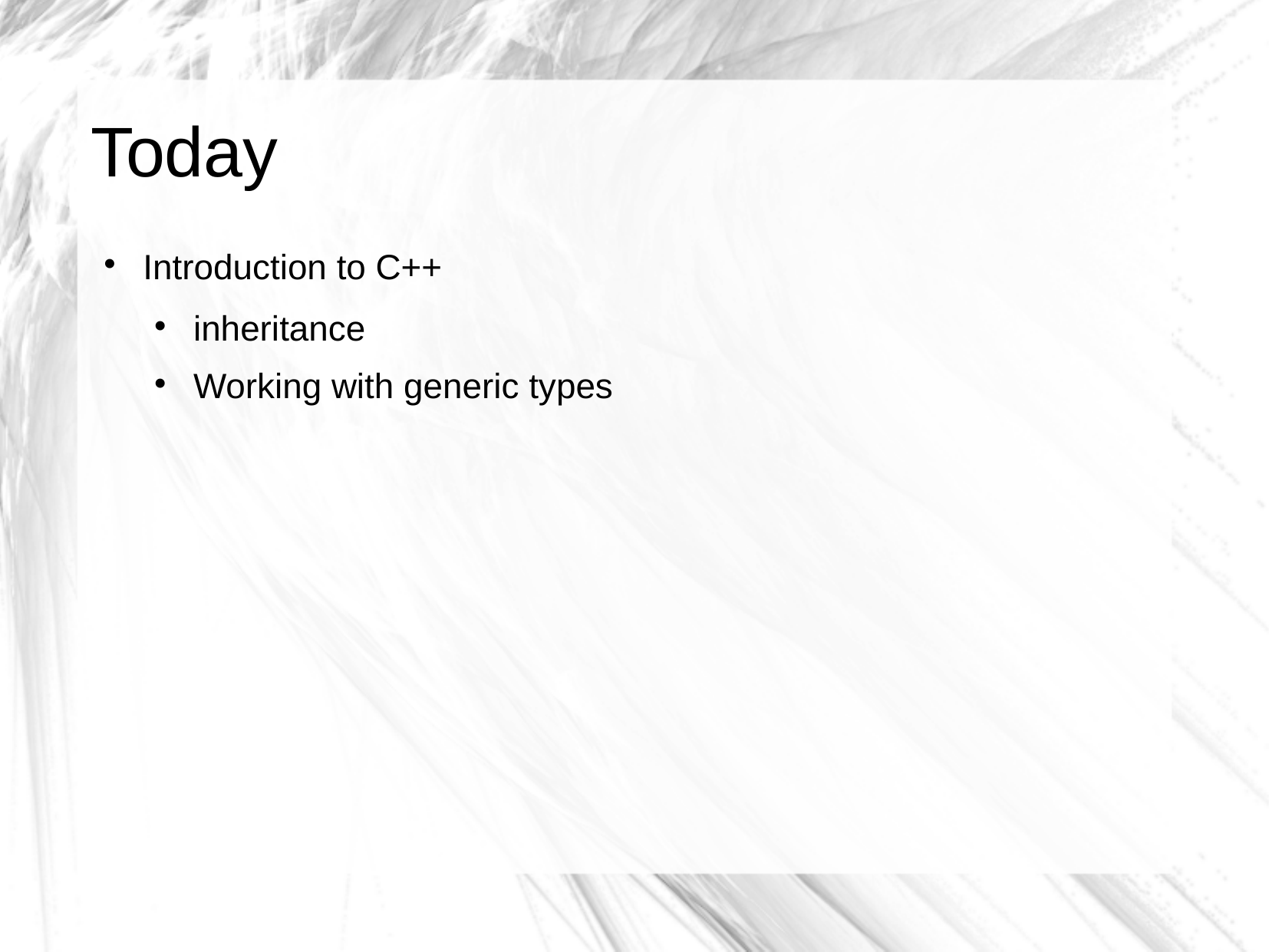

# Today
Introduction to C++
inheritance
Working with generic types